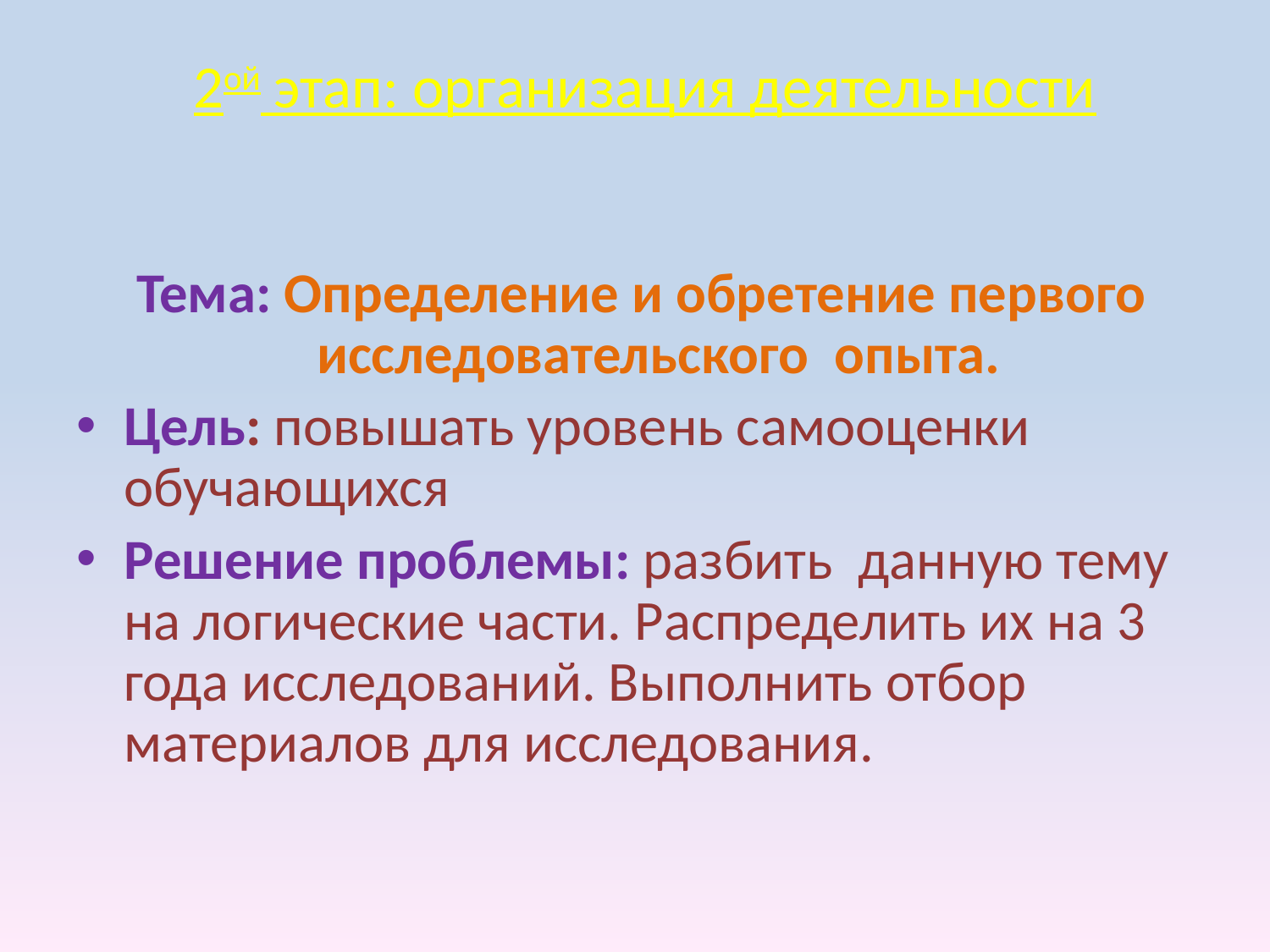

# 2ой этап: организация деятельности

 Тема: Определение и обретение первого исследовательского  опыта.
Цель: повышать уровень самооценки обучающихся
Решение проблемы: разбить  данную тему на логические части. Распределить их на 3 года исследований. Выполнить отбор материалов для исследования.